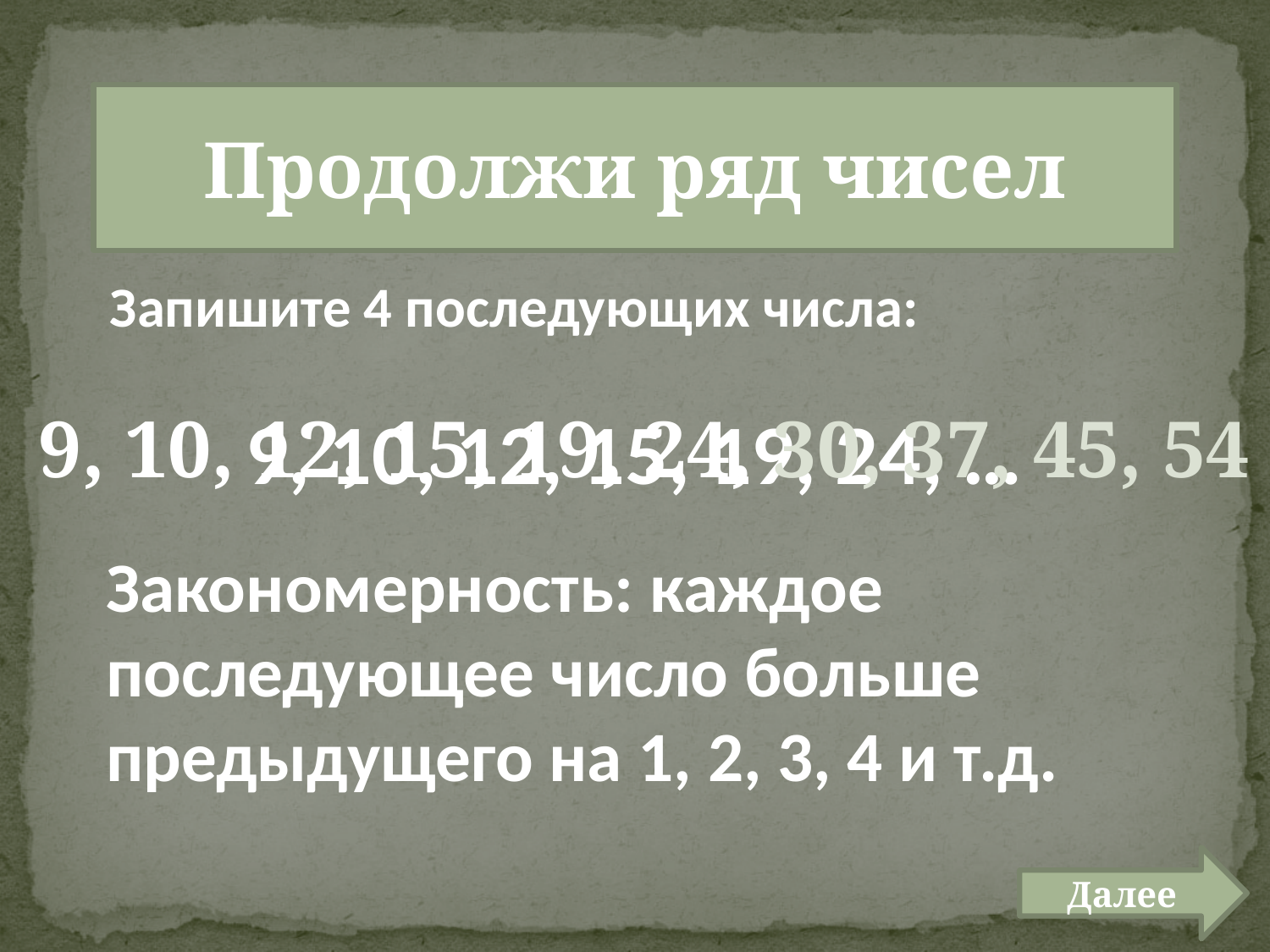

# ряд чисел 500
Продолжи ряд чисел
Запишите 4 последующих числа:
9, 10, 12, 15, 19, 24, 30, 37, 45, 54
9, 10, 12, 15, 19, 24, …
Закономерность: каждое последующее число больше предыдущего на 1, 2, 3, 4 и т.д.
Далее